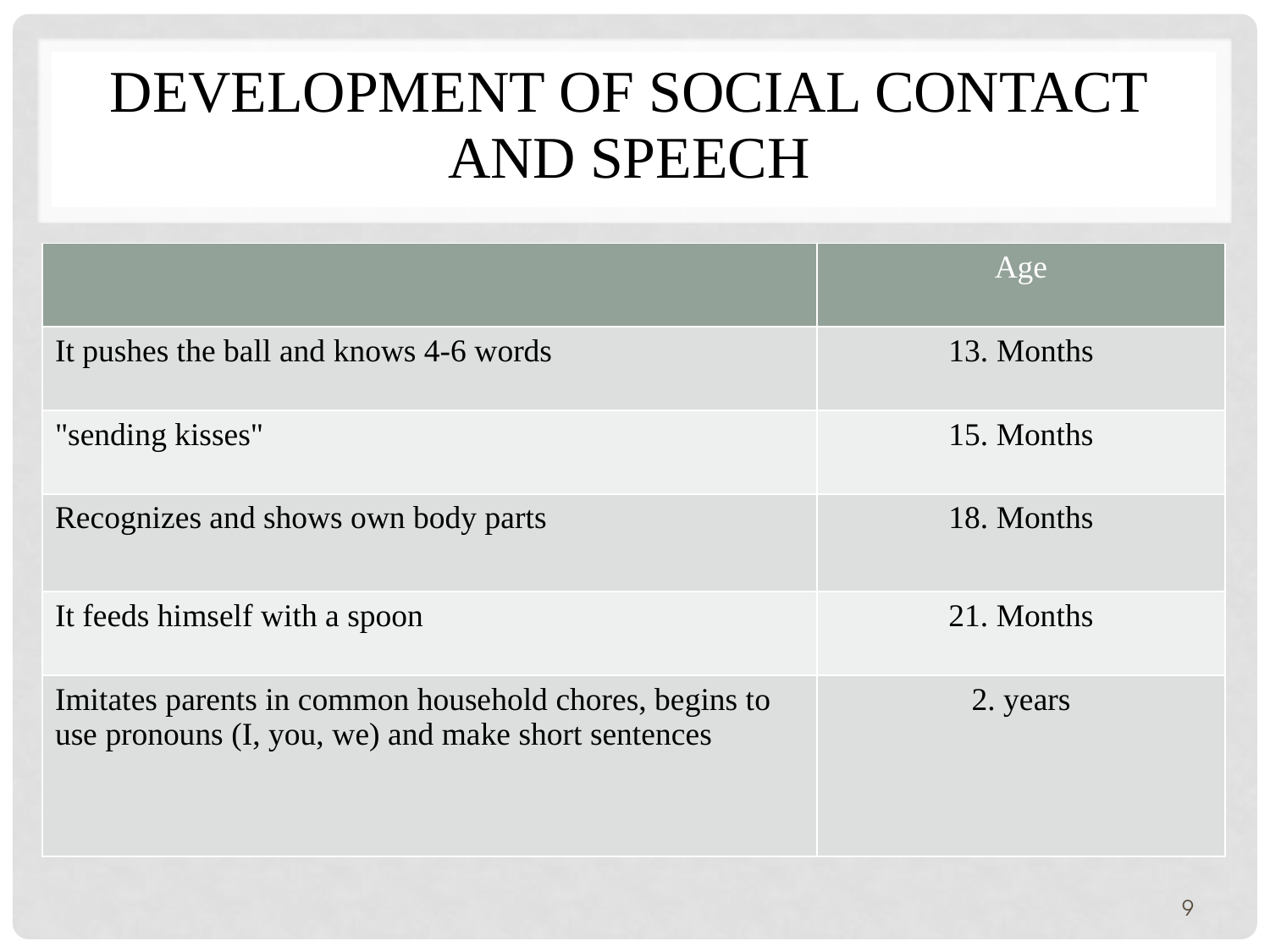

Development of social contact and speech
|  | Age |
| --- | --- |
| It pushes the ball and knows 4-6 words | 13. Months |
| "sending kisses" | 15. Months |
| Recognizes and shows own body parts | 18. Months |
| It feeds himself with a spoon | 21. Months |
| Imitates parents in common household chores, begins to use pronouns (I, you, we) and make short sentences | 2. years |

9